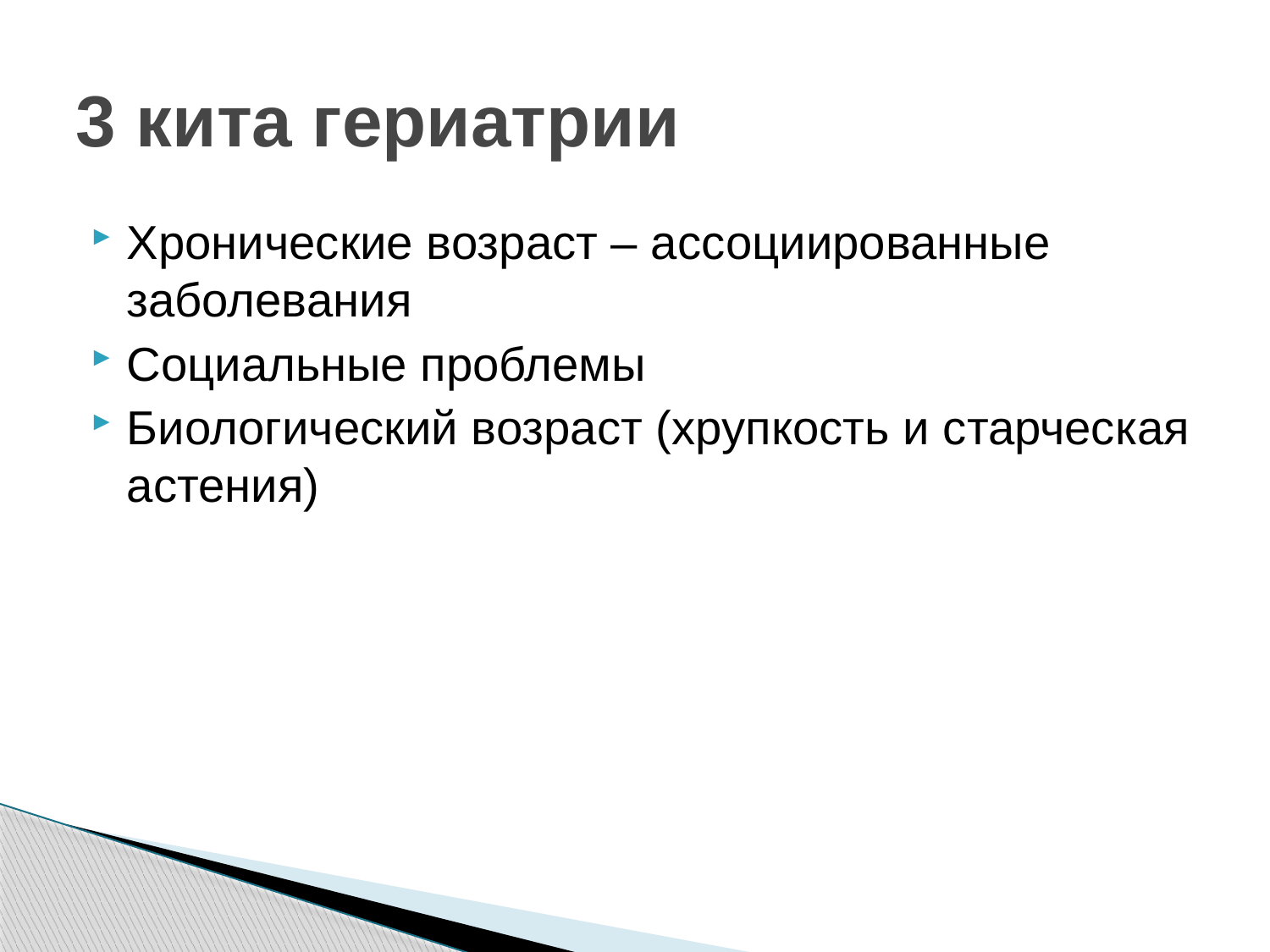

# 3 кита гериатрии
Хронические возраст – ассоциированные заболевания
Социальные проблемы
Биологический возраст (хрупкость и старческая астения)